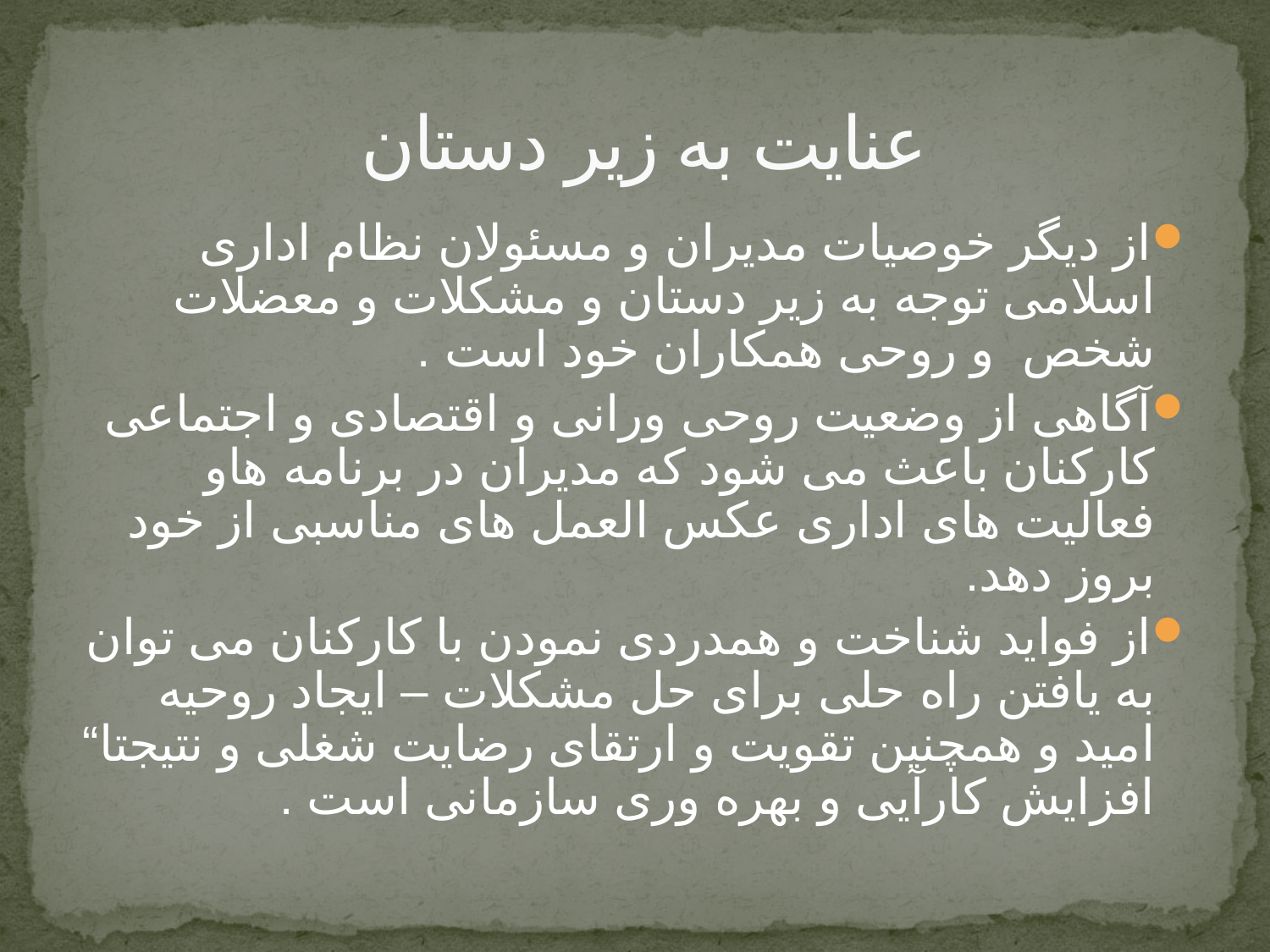

# عنایت به زیر دستان
از دیگر خوصیات مدیران و مسئولان نظام اداری اسلامی توجه به زیر دستان و مشکلات و معضلات شخص  و روحی همکاران خود است .
آگاهی از وضعیت روحی ورانی و اقتصادی و اجتماعی کارکنان باعث می شود که مدیران در برنامه هاو فعالیت های اداری عکس العمل های مناسبی از خود بروز دهد.
از فواید شناخت و همدردی نمودن با کارکنان می توان به یافتن راه حلی برای حل مشکلات – ایجاد روحیه امید و همچنین تقویت و ارتقای رضایت شغلی و نتیجتا“ افزایش کارآیی و بهره وری سازمانی است .